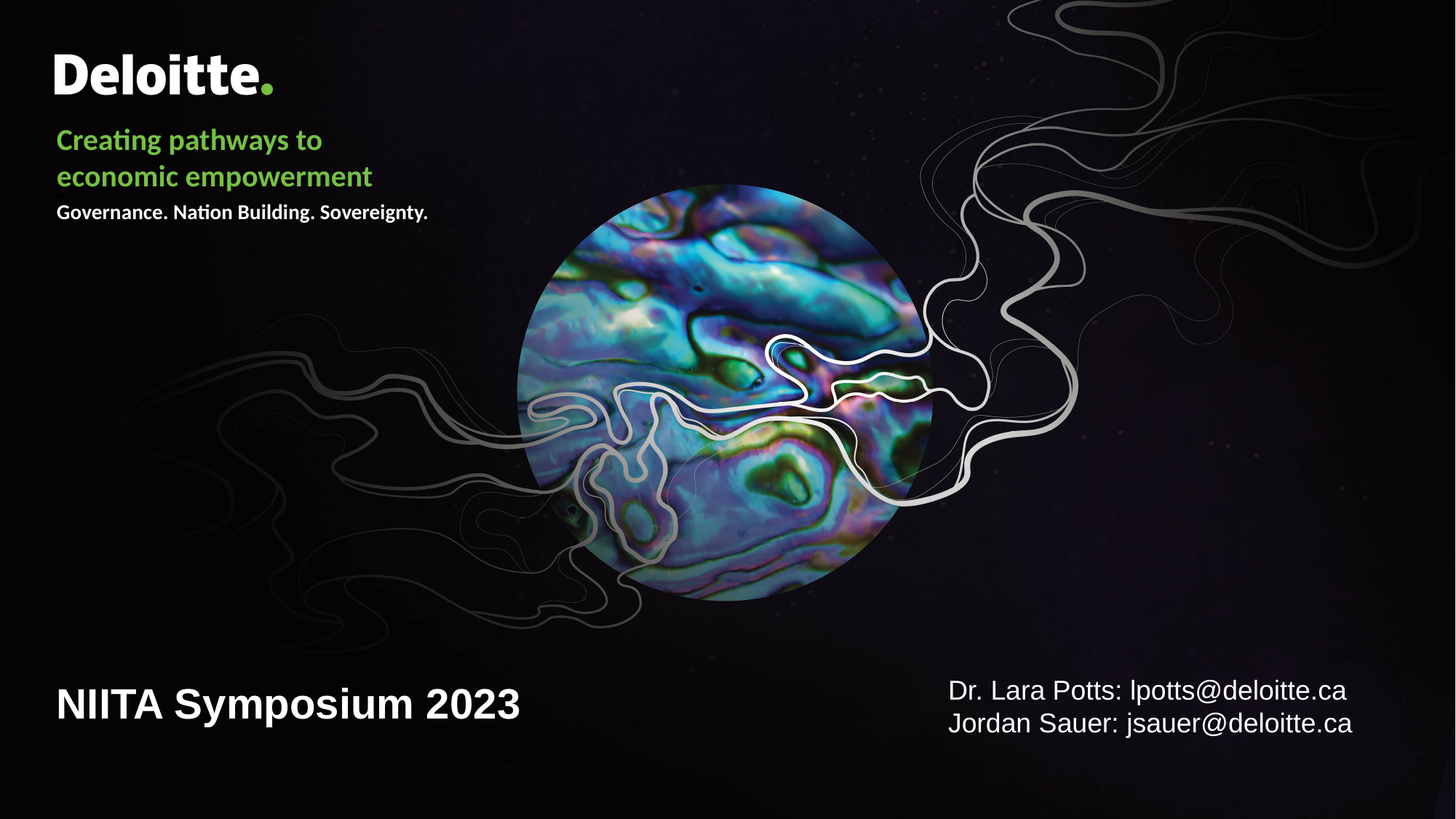

Creating pathways to economic empowerment
test
Governance. Nation Building. Sovereignty.
NIITA Symposium 2023
Dr. Lara Potts: lpotts@deloitte.ca
Jordan Sauer: jsauer@deloitte.ca